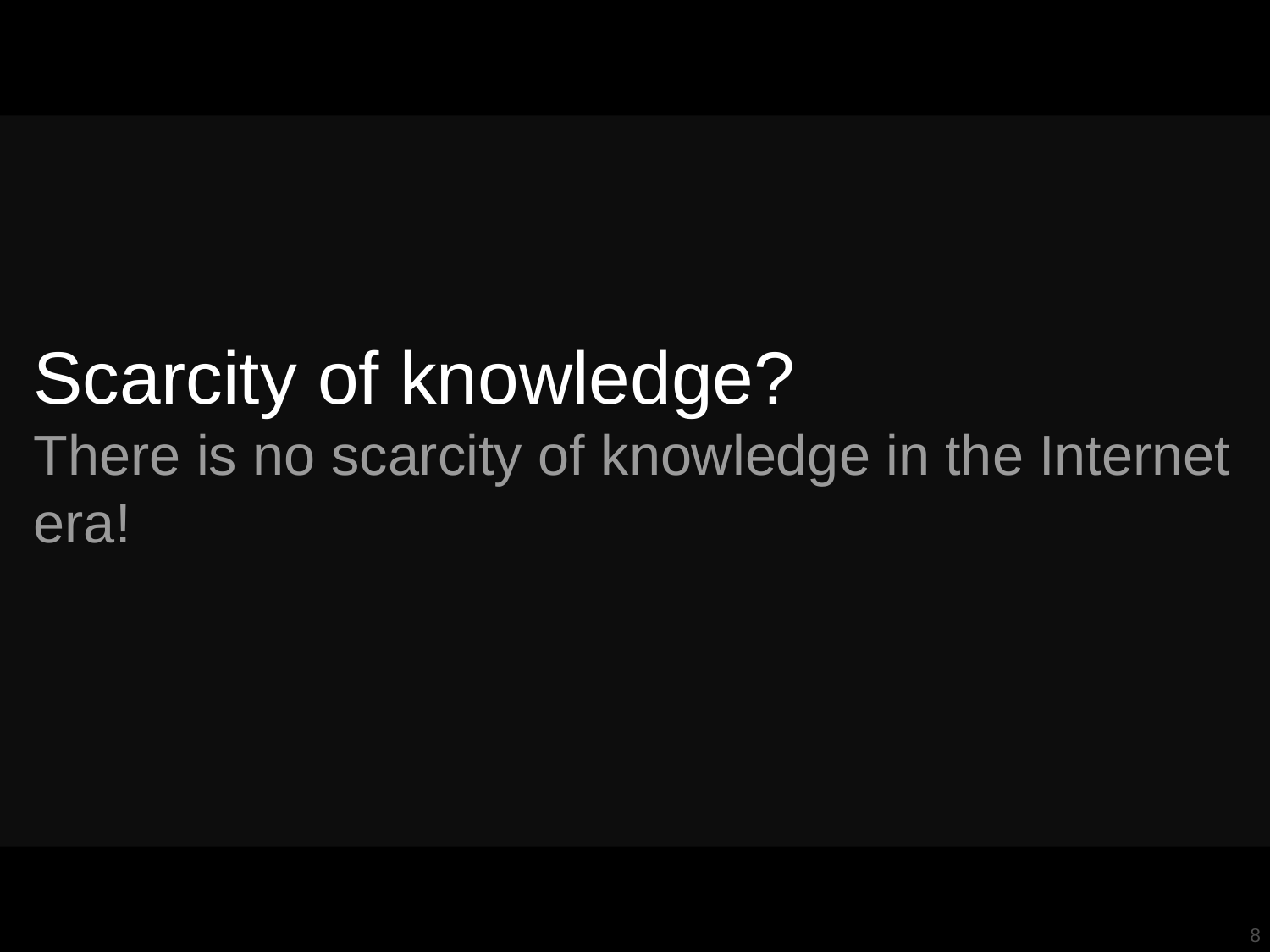

Scarcity of knowledge?
There is no scarcity of knowledge in the Internet era!

8